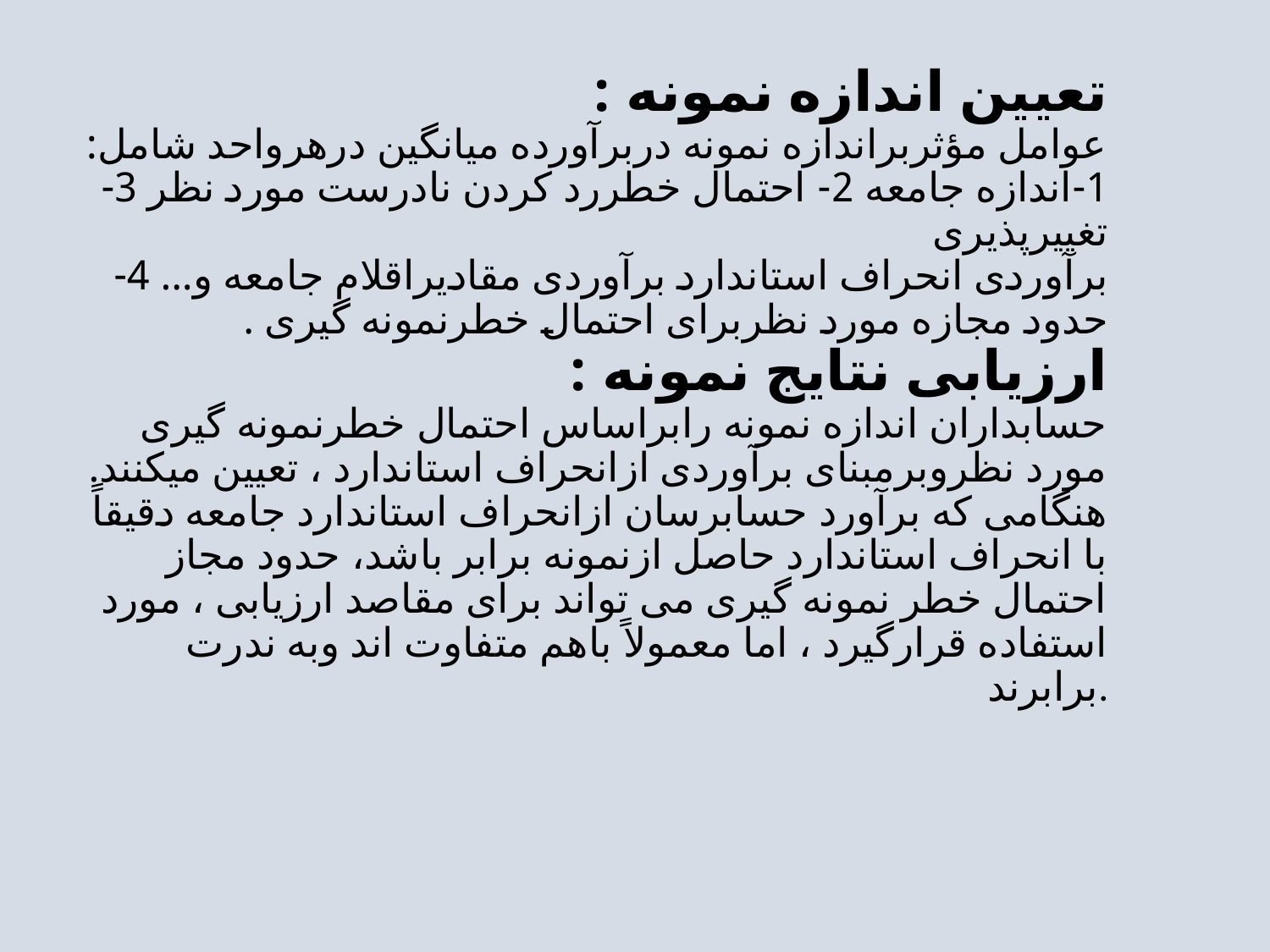

# تعیین اندازه نمونه : عوامل مؤثربراندازه نمونه دربرآورده میانگین درهرواحد شامل: 1-اندازه جامعه 2- احتمال خطررد کردن نادرست مورد نظر 3- تغییرپذیری برآوردی انحراف استاندارد برآوردی مقادیراقلام جامعه و... 4- حدود مجازه مورد نظربرای احتمال خطرنمونه گیری . ارزیابی نتایج نمونه : حسابداران اندازه نمونه رابراساس احتمال خطرنمونه گیری مورد نظروبرمبنای برآوردی ازانحراف استاندارد ، تعیین میکنند. هنگامی که برآورد حسابرسان ازانحراف استاندارد جامعه دقیقاً با انحراف استاندارد حاصل ازنمونه برابر باشد، حدود مجاز احتمال خطر نمونه گیری می تواند برای مقاصد ارزیابی ، مورد استفاده قرارگیرد ، اما معمولاً باهم متفاوت اند وبه ندرت برابرند.